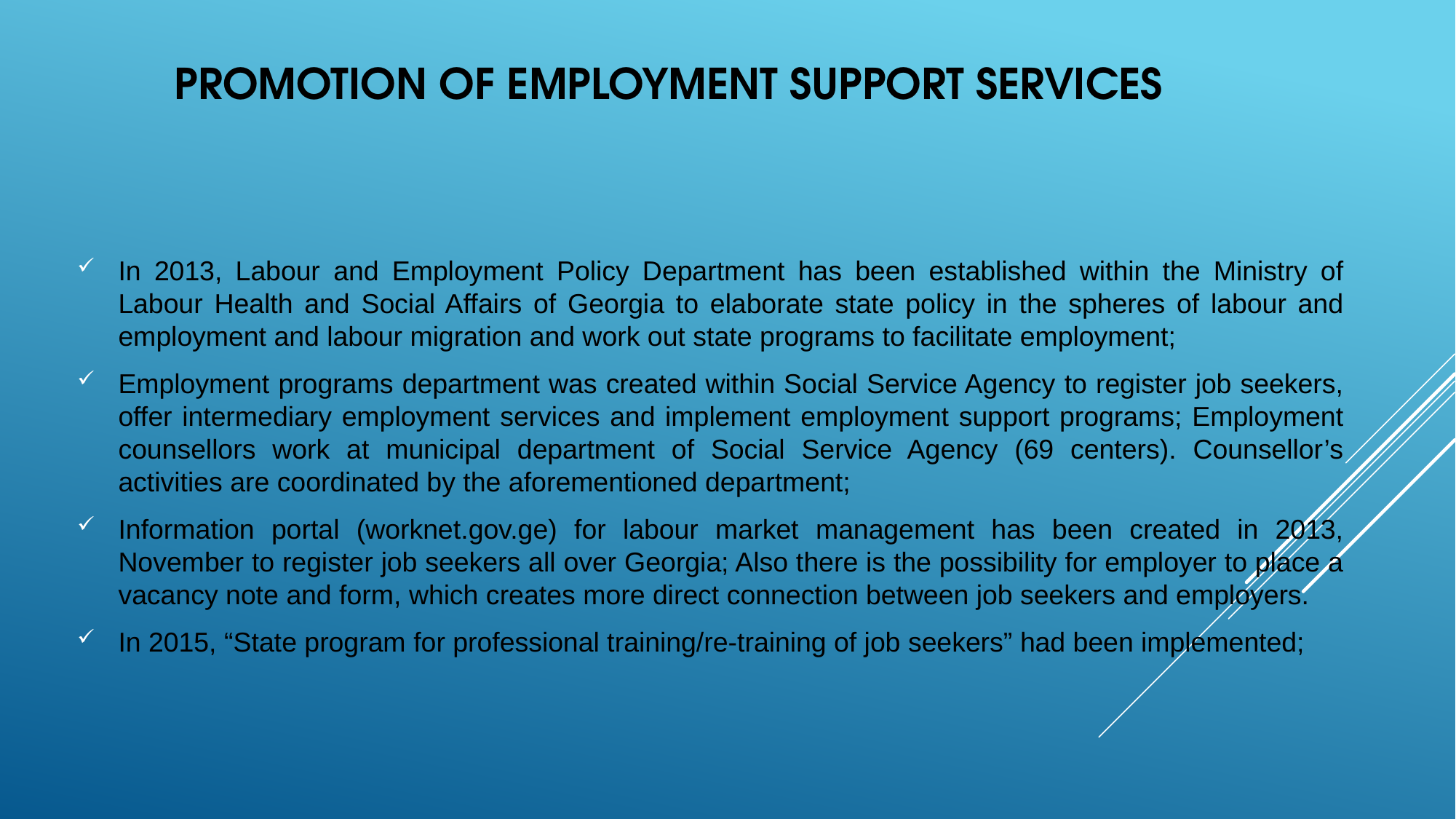

# Promotion of employment support services
In 2013, Labour and Employment Policy Department has been established within the Ministry of Labour Health and Social Affairs of Georgia to elaborate state policy in the spheres of labour and employment and labour migration and work out state programs to facilitate employment;
Employment programs department was created within Social Service Agency to register job seekers, offer intermediary employment services and implement employment support programs; Employment counsellors work at municipal department of Social Service Agency (69 centers). Counsellor’s activities are coordinated by the aforementioned department;
Information portal (worknet.gov.ge) for labour market management has been created in 2013, November to register job seekers all over Georgia; Also there is the possibility for employer to place a vacancy note and form, which creates more direct connection between job seekers and employers.
In 2015, “State program for professional training/re-training of job seekers” had been implemented;